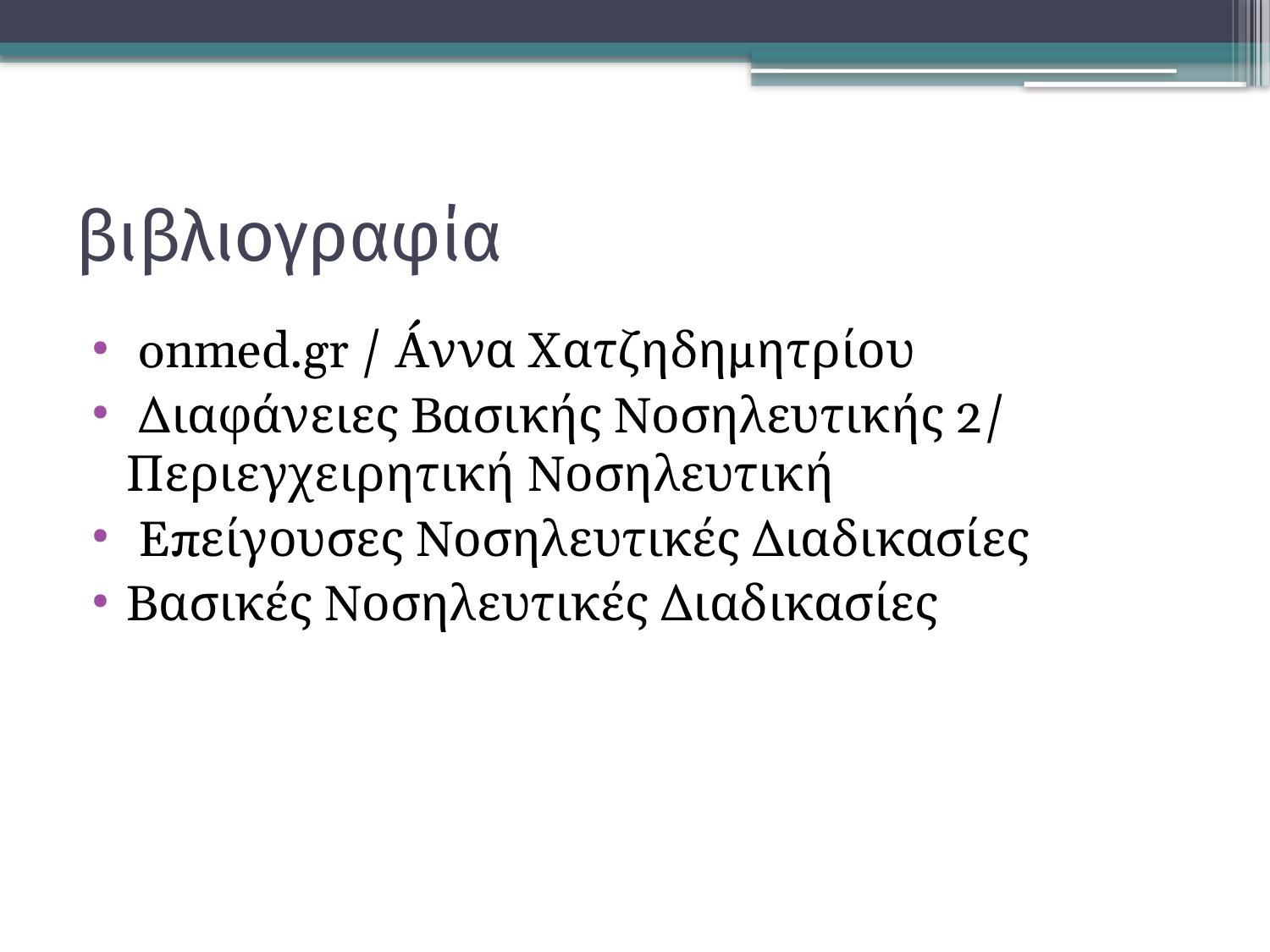

# βιβλιογραφία
 onmed.gr / Άννα Χατζηδημητρίου
 Διαφάνειες Βασικής Νοσηλευτικής 2/ Περιεγχειρητική Νοσηλευτική
 Επείγουσες Νοσηλευτικές Διαδικασίες
Βασικές Νοσηλευτικές Διαδικασίες